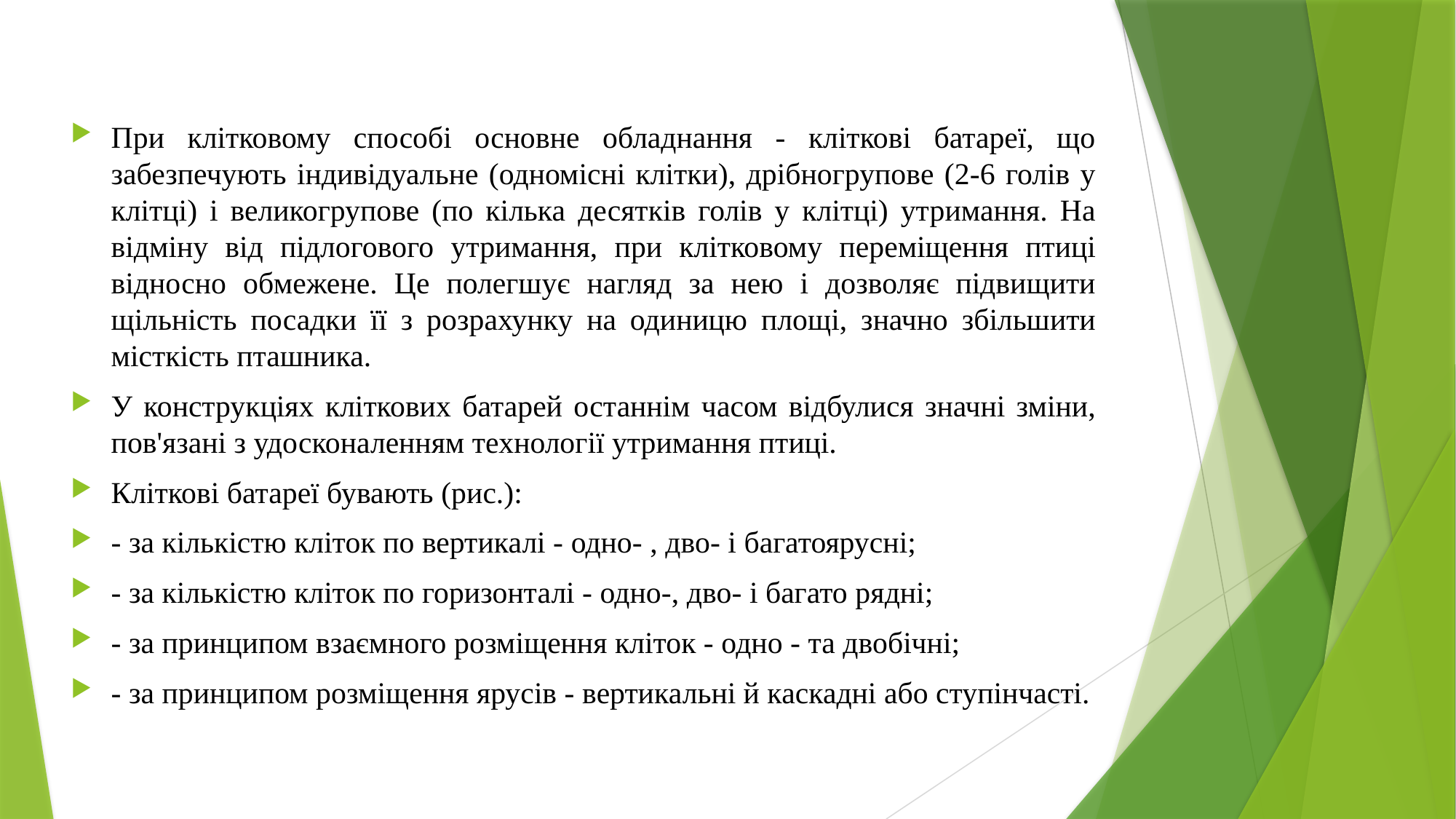

При клітковому способі основне обладнання - кліткові батареї, що забезпечують індивідуальне (одномісні клітки), дрібногрупове (2-6 голів у клітці) і великогрупове (по кілька десятків голів у клітці) утримання. На відміну від підлогового утримання, при клітковому переміщення птиці відносно обмежене. Це полегшує нагляд за нею і дозволяє підвищити щільність посадки її з розрахунку на одиницю площі, значно збільшити місткість пташника.
У конструкціях кліткових батарей останнім часом відбулися значні зміни, пов'язані з удосконаленням технології утримання птиці.
Кліткові батареї бувають (рис.):
- за кількістю кліток по вертикалі - одно- , дво- і багатоярусні;
- за кількістю кліток по горизонталі - одно-, дво- і багато рядні;
- за принципом взаємного розміщення кліток - одно - та двобічні;
- за принципом розміщення ярусів - вертикальні й каскадні або ступінчасті.